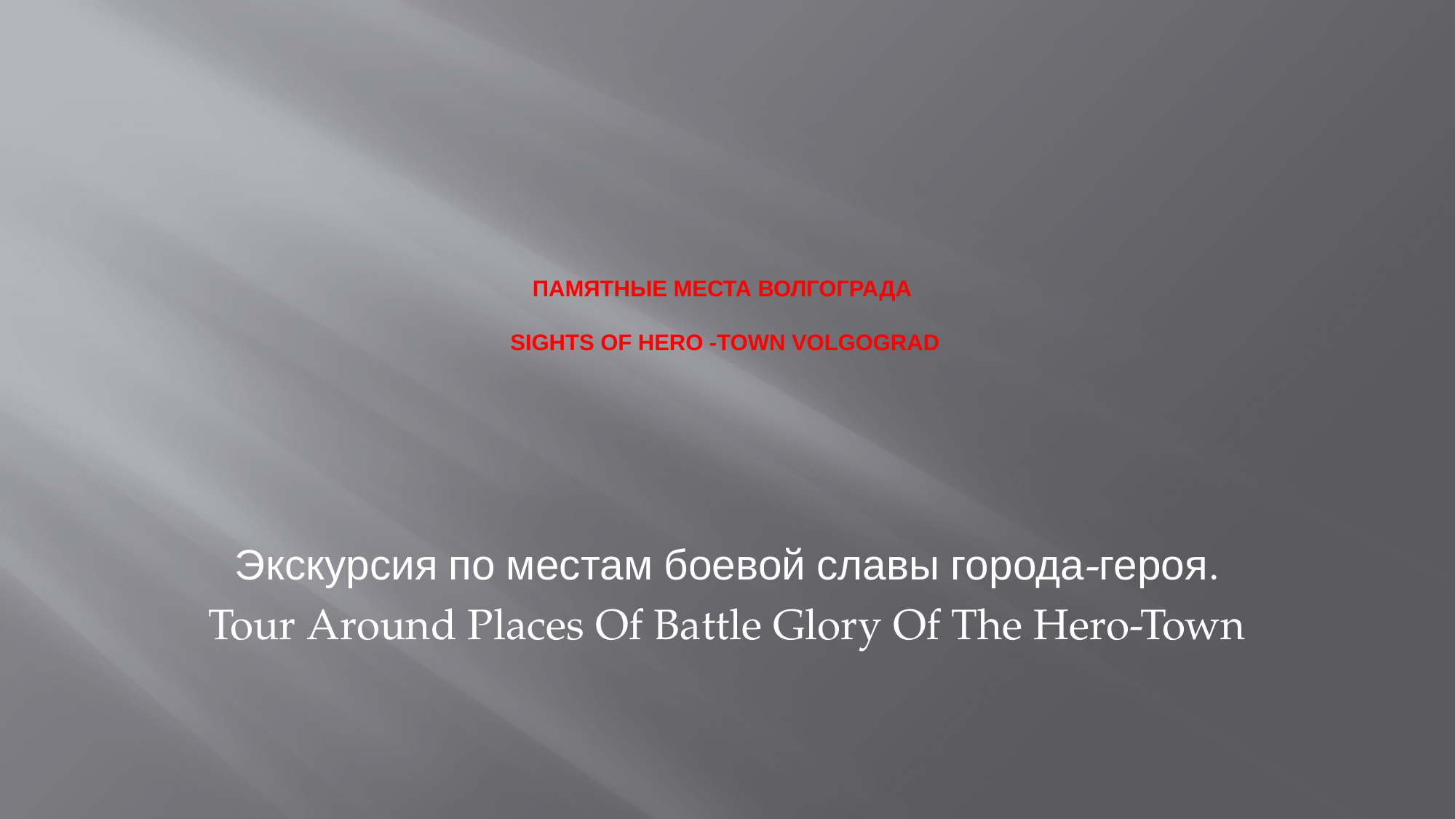

# Памятные места Волгограда Sights of hero -town VOLGOGRAD
Экскурсия по местам боевой славы города-героя.
Tour Around Places Of Battle Glory Of The Hero-Town